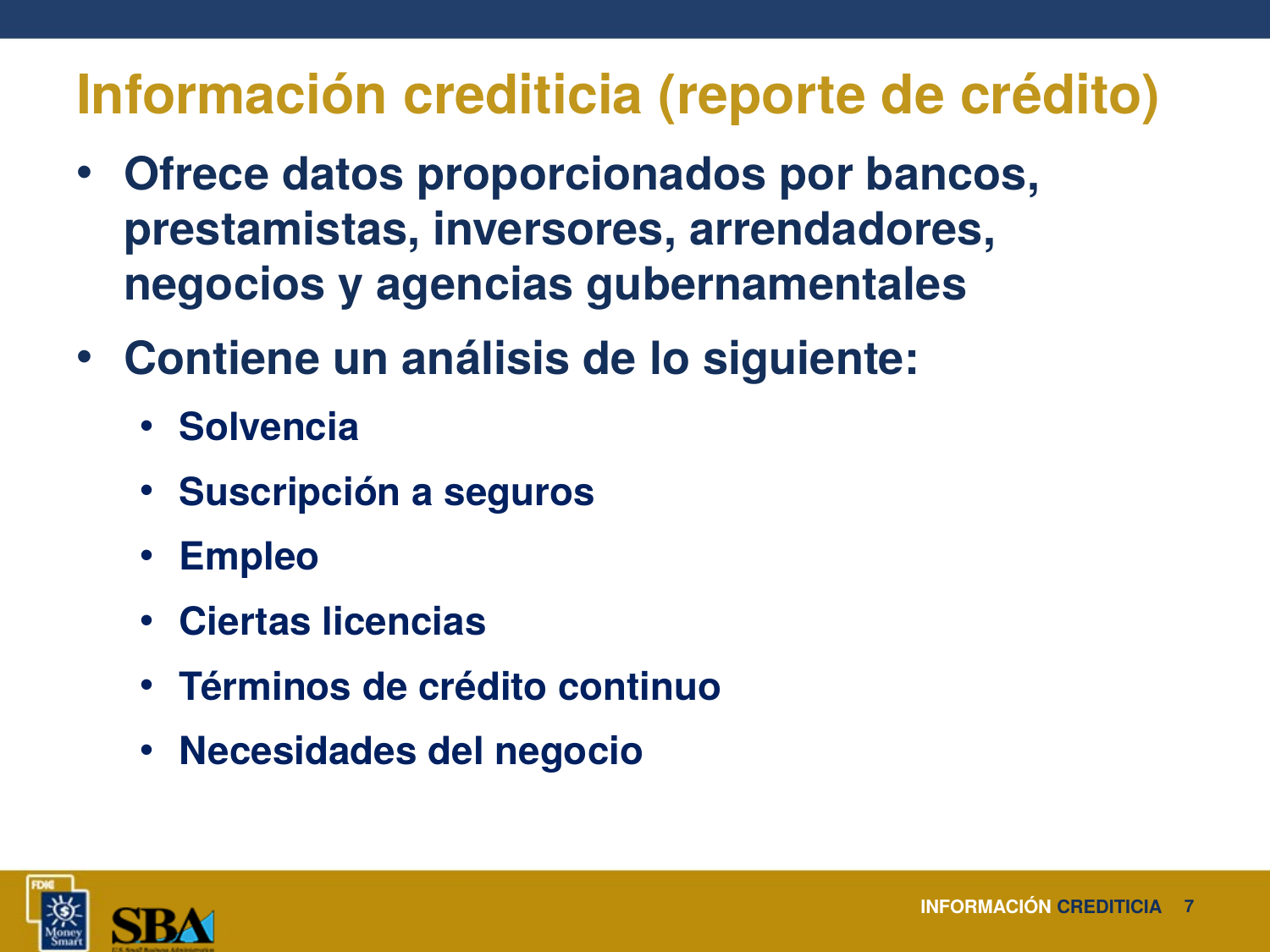

# Información crediticia (reporte de crédito)
Ofrece datos proporcionados por bancos, prestamistas, inversores, arrendadores, negocios y agencias gubernamentales
Contiene un análisis de lo siguiente:
Solvencia
Suscripción a seguros
Empleo
Ciertas licencias
Términos de crédito continuo
Necesidades del negocio